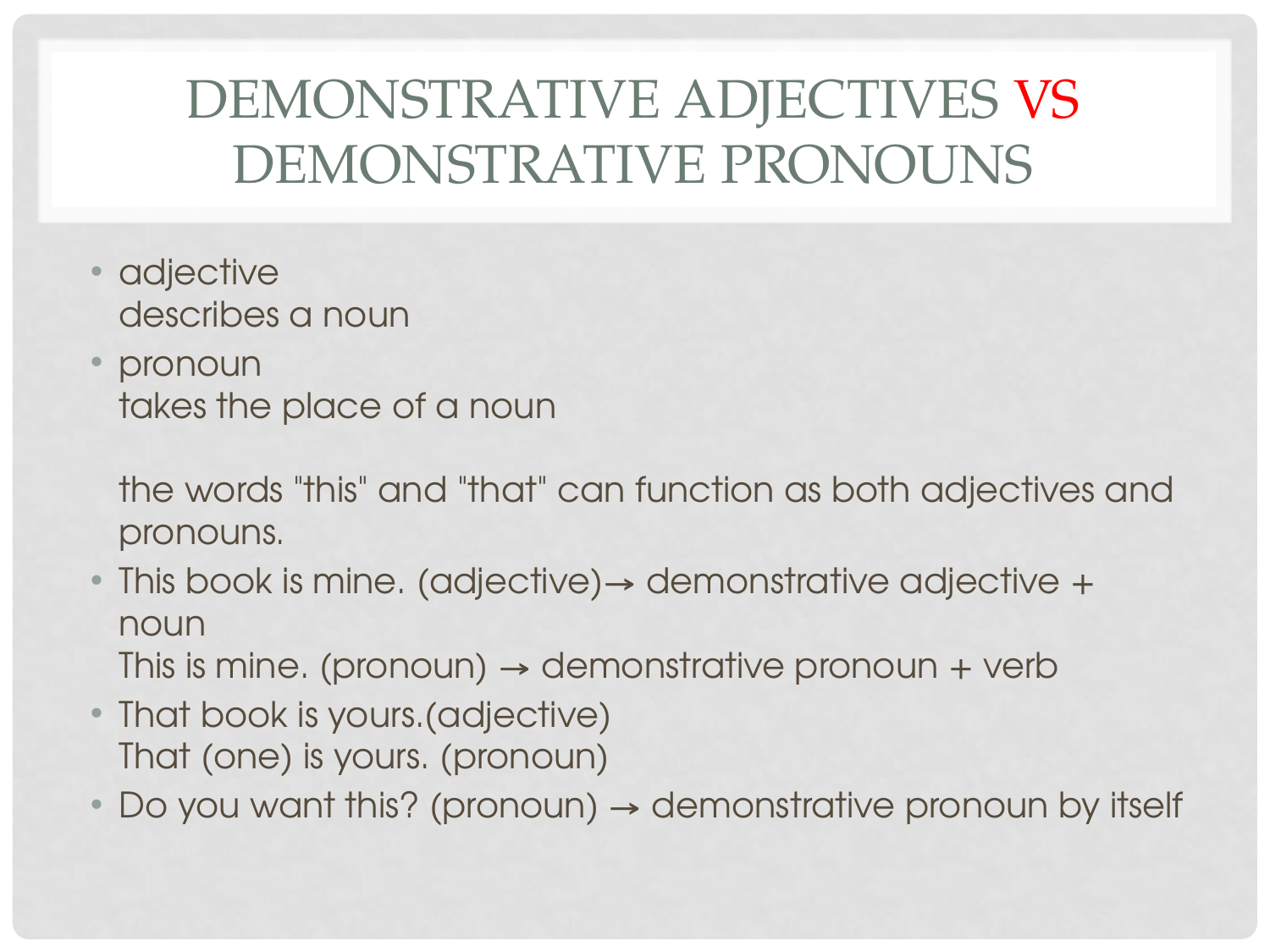

# DEMONSTRATIVE ADJECTIVES VS DEMONSTRATIVE PRONOUNS
adjective
describes a noun
pronoun
takes the place of a noun
the words "this" and "that" can function as both adjectives and pronouns.
This book is mine. (adjective)→ demonstrative adjective + noun
This is mine. (pronoun) → demonstrative pronoun + verb
That book is yours.(adjective)
That (one) is yours. (pronoun)
Do you want this? (pronoun) → demonstrative pronoun by itself